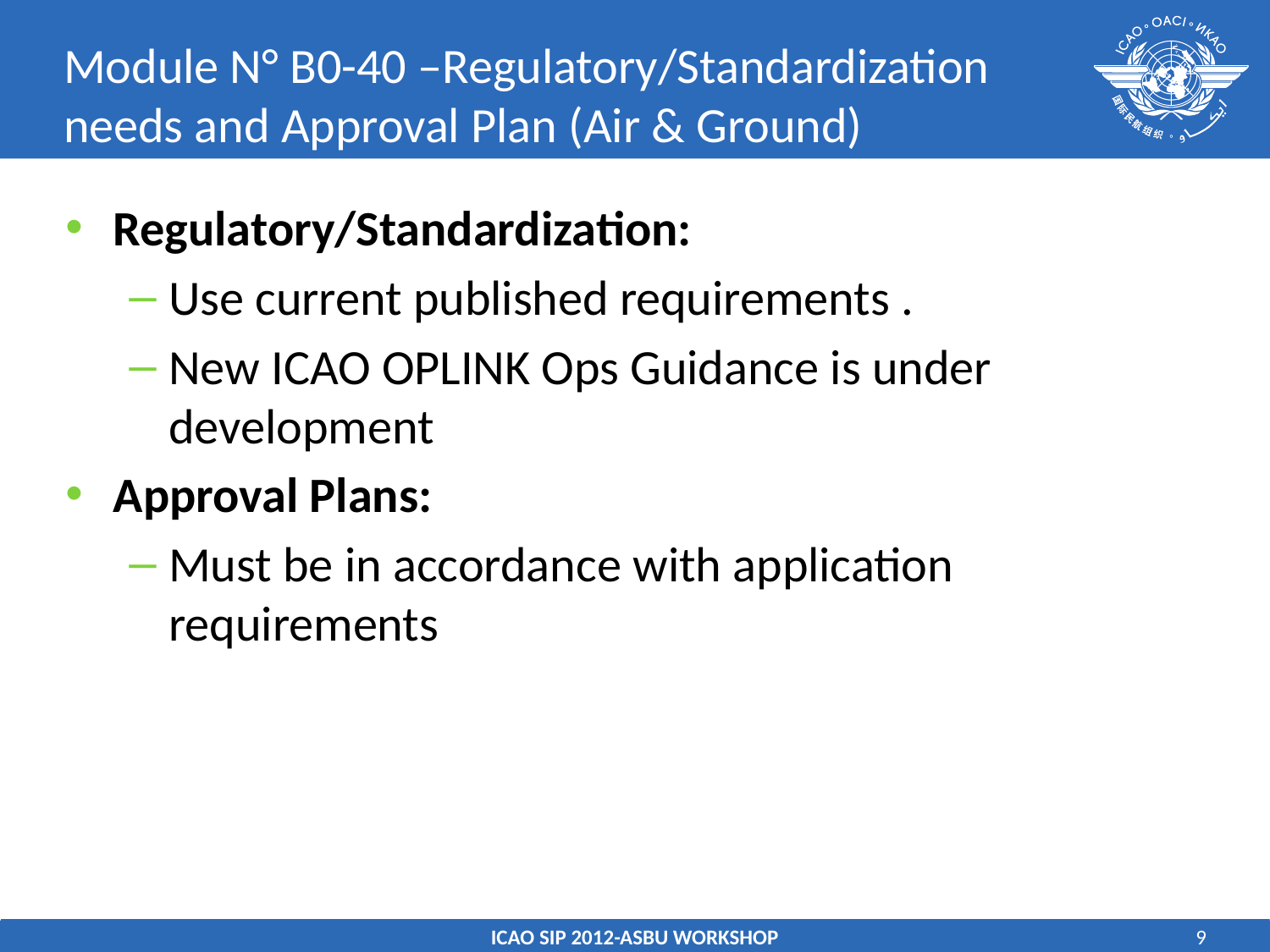

# Module N° B0-40 –Regulatory/Standardization needs and Approval Plan (Air & Ground)
Regulatory/Standardization:
Use current published requirements .
New ICAO OPLINK Ops Guidance is under development
Approval Plans:
Must be in accordance with application requirements
ICAO SIP 2012-ASBU WORKSHOP
9